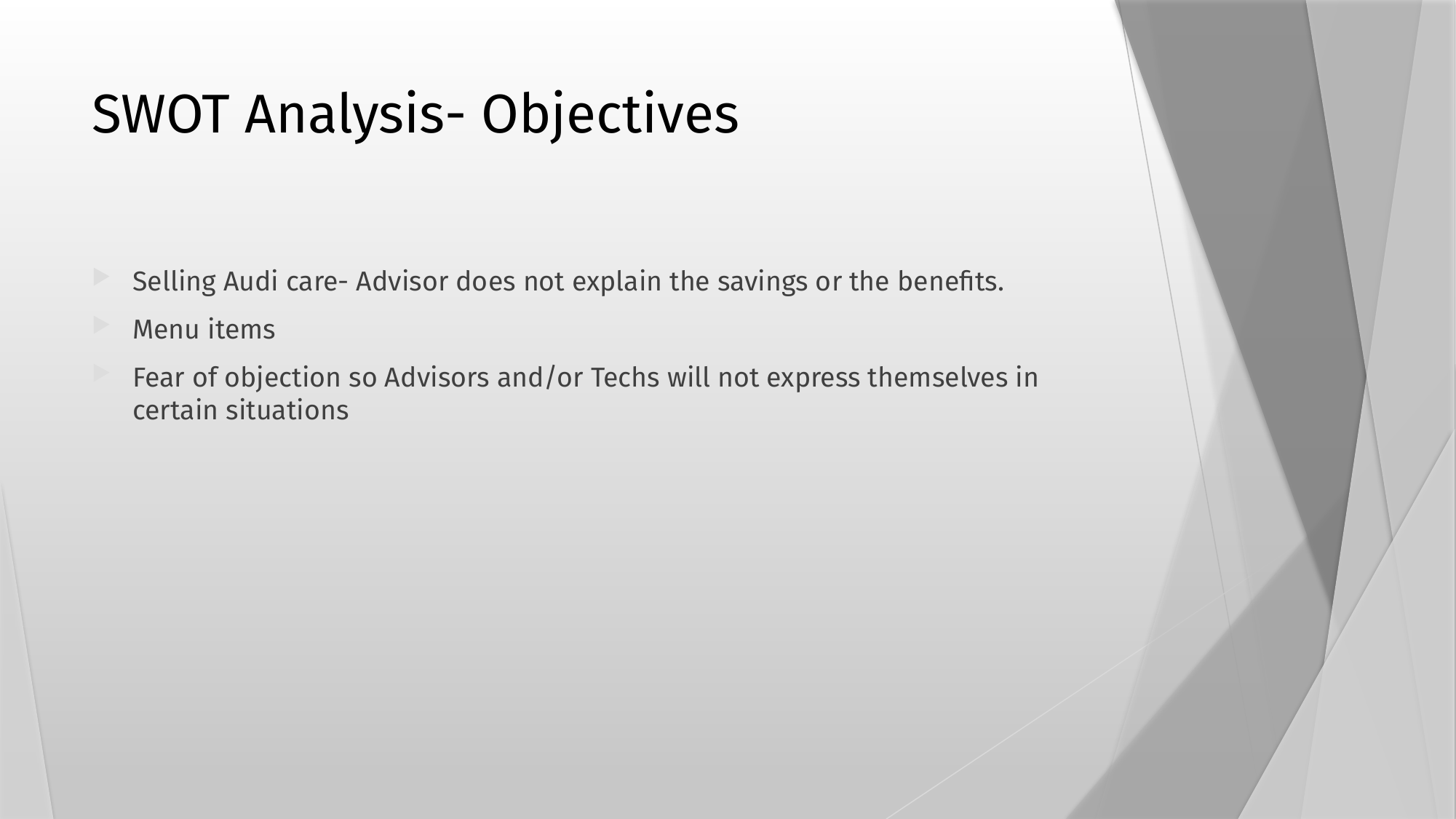

# SWOT Analysis- Objectives
Selling Audi care- Advisor does not explain the savings or the benefits.
Menu items
Fear of objection so Advisors and/or Techs will not express themselves in certain situations